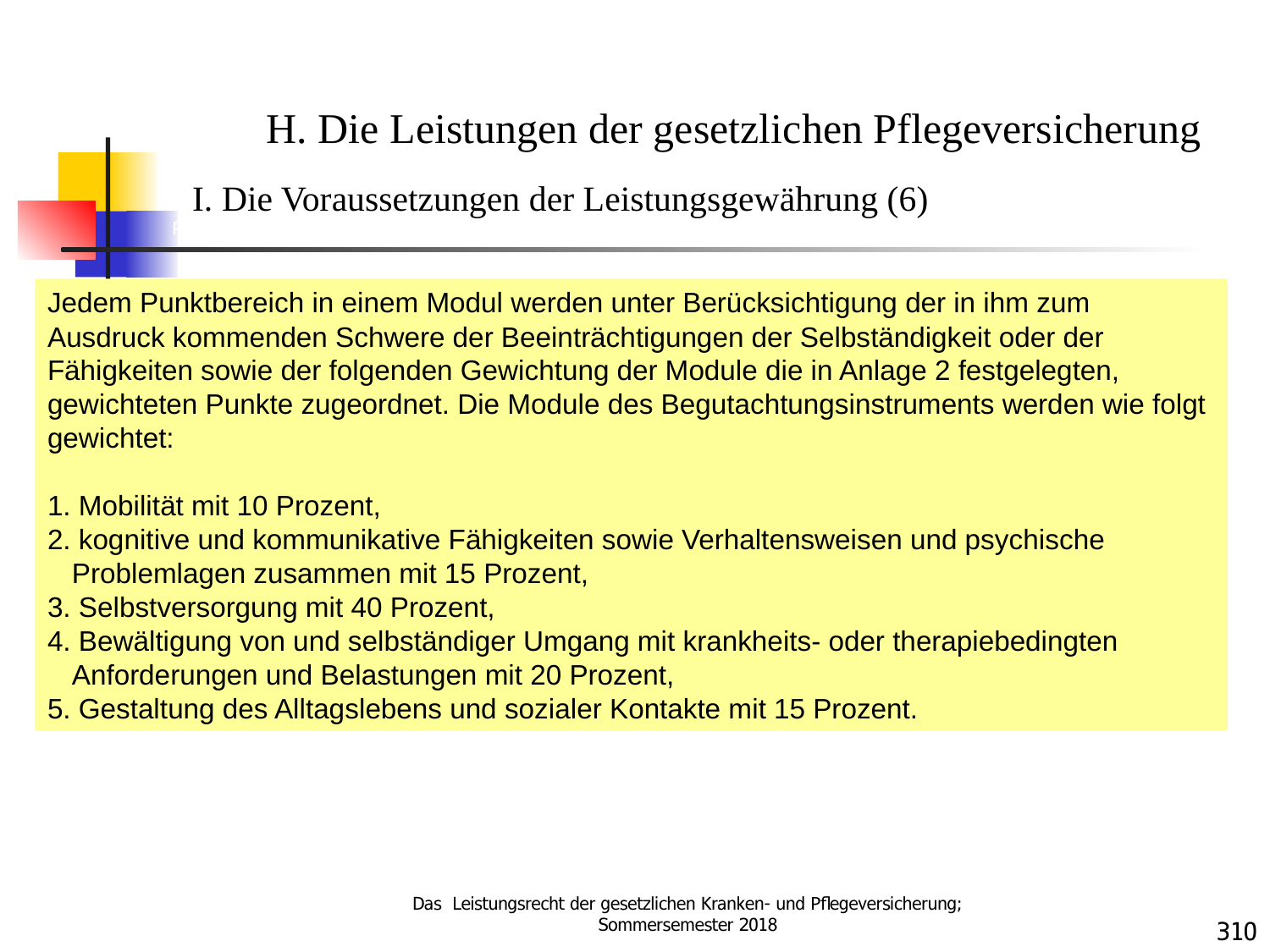

PV 5
H. Die Leistungen der gesetzlichen Pflegeversicherung
I. Die Voraussetzungen der Leistungsgewährung (6)
Jedem Punktbereich in einem Modul werden unter Berücksichtigung der in ihm zum Ausdruck kommenden Schwere der Beeinträchtigungen der Selbständigkeit oder der Fähigkeiten sowie der folgenden Gewichtung der Module die in Anlage 2 festgelegten, gewichteten Punkte zugeordnet. Die Module des Begutachtungsinstruments werden wie folgt gewichtet:

1. Mobilität mit 10 Prozent,
2. kognitive und kommunikative Fähigkeiten sowie Verhaltensweisen und psychische Problemlagen zusammen mit 15 Prozent,
3. Selbstversorgung mit 40 Prozent,
4. Bewältigung von und selbständiger Umgang mit krankheits- oder therapiebedingten Anforderungen und Belastungen mit 20 Prozent,
5. Gestaltung des Alltagslebens und sozialer Kontakte mit 15 Prozent.
Das  Leistungsrecht der gesetzlichen Kranken- und Pflegeversicherung; Sommersemester 2018
310